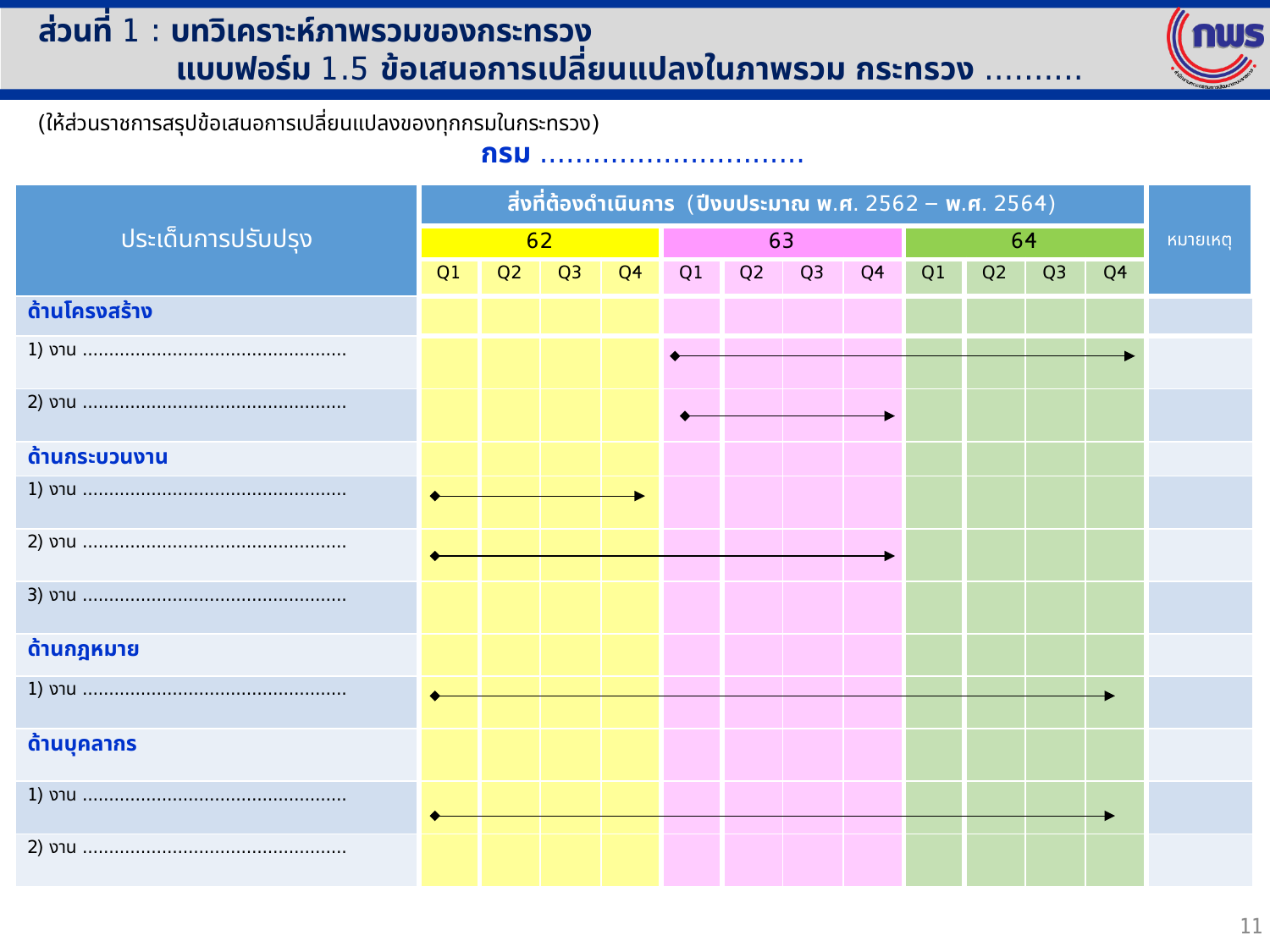

ส่วนที่ 1 : บทวิเคราะห์ภาพรวมของกระทรวง
แบบฟอร์ม 1.5 ข้อเสนอการเปลี่ยนแปลงในภาพรวม กระทรวง ..........
(ให้ส่วนราชการสรุปข้อเสนอการเปลี่ยนแปลงของทุกกรมในกระทรวง)
 กรม ..............................
| ประเด็นการปรับปรุง | สิ่งที่ต้องดำเนินการ (ปีงบประมาณ พ.ศ. 2562 – พ.ศ. 2564) |  |  |  |  |  |  |  |  |  |  |  | หมายเหตุ |
| --- | --- | --- | --- | --- | --- | --- | --- | --- | --- | --- | --- | --- | --- |
|  | 62 |  |  |  | 63 |  |  |  | 64 |  |  |  |  |
|  | Q1 | Q2 | Q3 | Q4 | Q1 | Q2 | Q3 | Q4 | Q1 | Q2 | Q3 | Q4 |  |
| ด้านโครงสร้าง |  |  |  |  |  |  |  |  |  |  |  |  |  |
| 1) งาน .................................................. |  |  |  |  |  |  |  |  |  |  |  |  |  |
| 2) งาน .................................................. |  |  |  |  |  |  |  |  |  |  |  |  |  |
| ด้านกระบวนงาน |  |  |  |  |  |  |  |  |  |  |  |  |  |
| 1) งาน .................................................. |  |  |  |  |  |  |  |  |  |  |  |  |  |
| 2) งาน .................................................. |  |  |  |  |  |  |  |  |  |  |  |  |  |
| 3) งาน .................................................. |  |  |  |  |  |  |  |  |  |  |  |  |  |
| ด้านกฎหมาย |  |  |  |  |  |  |  |  |  |  |  |  |  |
| 1) งาน .................................................. |  |  |  |  |  |  |  |  |  |  |  |  |  |
| ด้านบุคลากร |  |  |  |  |  |  |  |  |  |  |  |  |  |
| 1) งาน .................................................. |  |  |  |  |  |  |  |  |  |  |  |  |  |
| 2) งาน .................................................. |  |  |  |  |  |  |  |  |  |  |  |  |  |
11